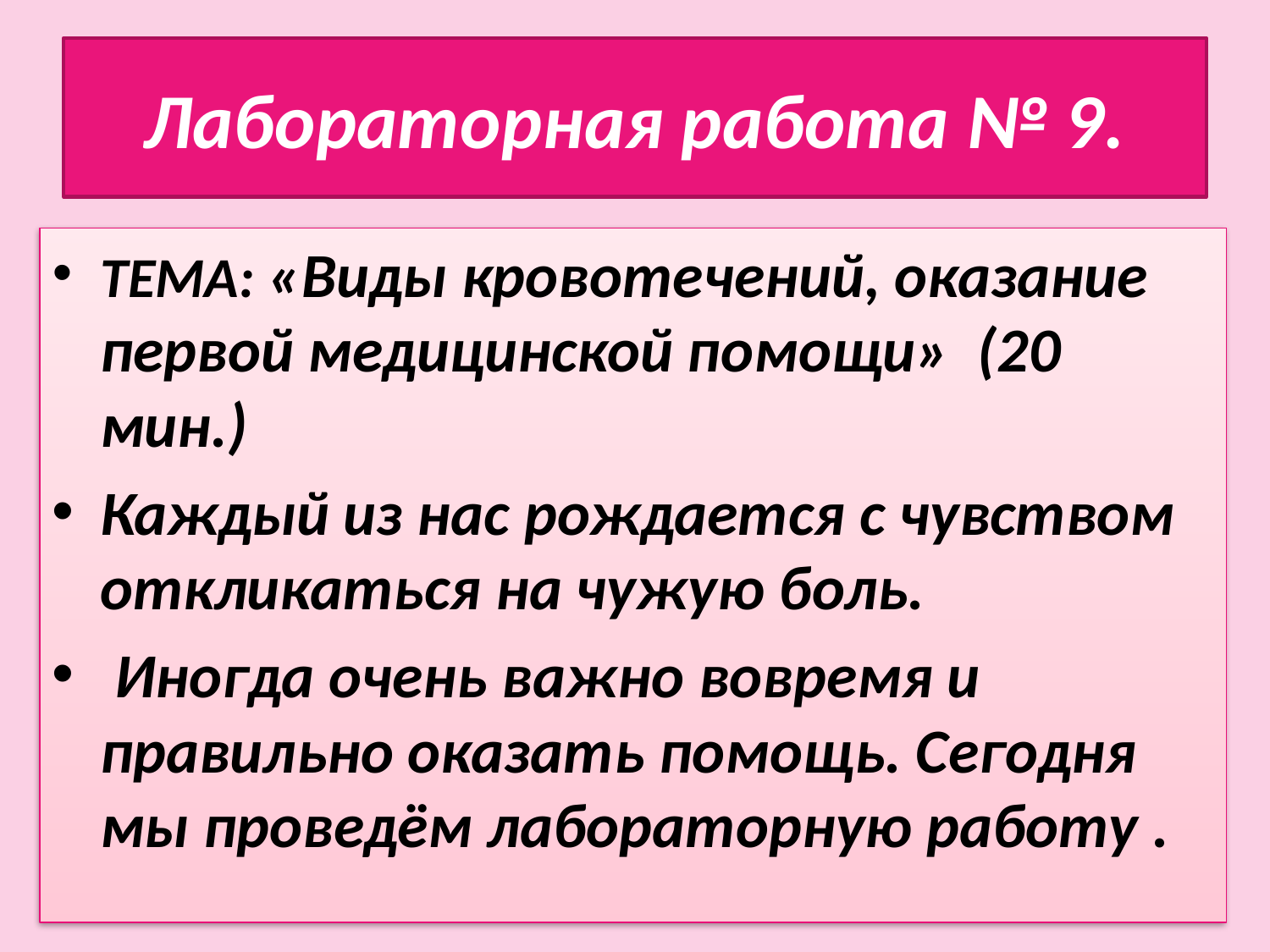

# Лабораторная работа № 9.
ТЕМА: «Виды кровотечений, оказание первой медицинской помощи»  (20 мин.)
Каждый из нас рождается с чувством откликаться на чужую боль.
 Иногда очень важно вовремя и правильно оказать помощь. Сегодня мы проведём лабораторную работу .